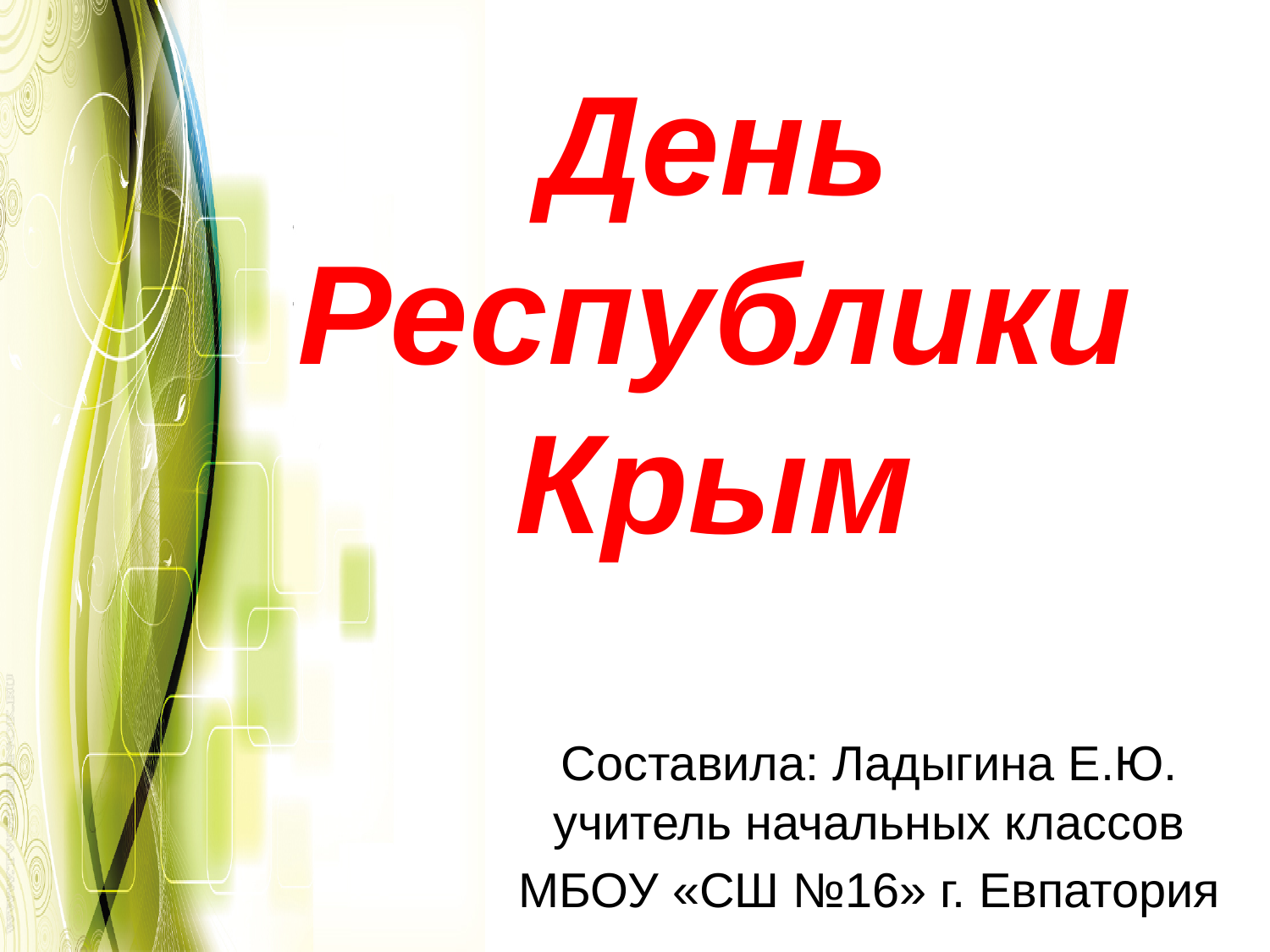

# День Республики Крым
Составила: Ладыгина Е.Ю. учитель начальных классов
МБОУ «СШ №16» г. Евпатория